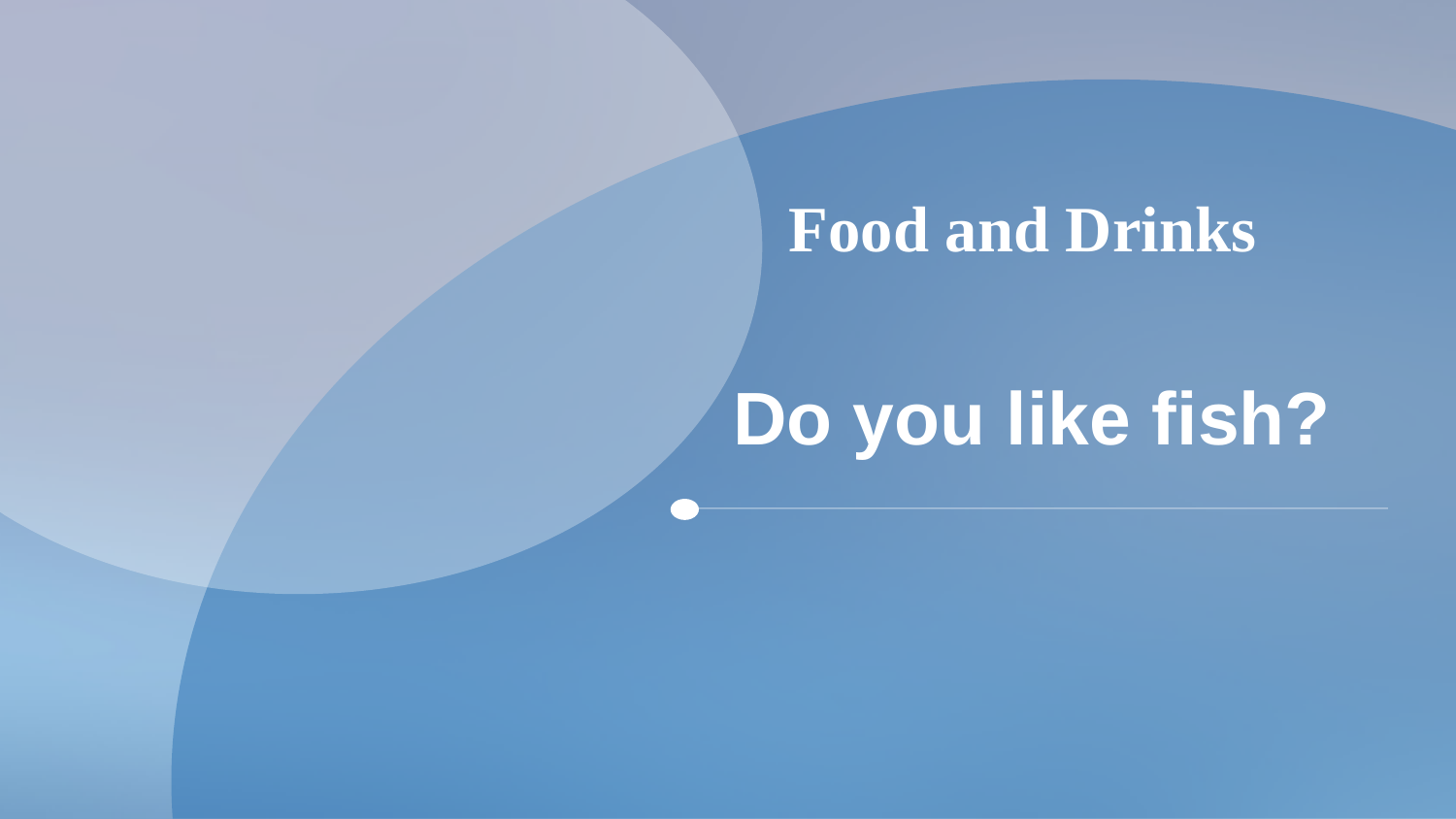

Food and Drinks
# Do you like fish?